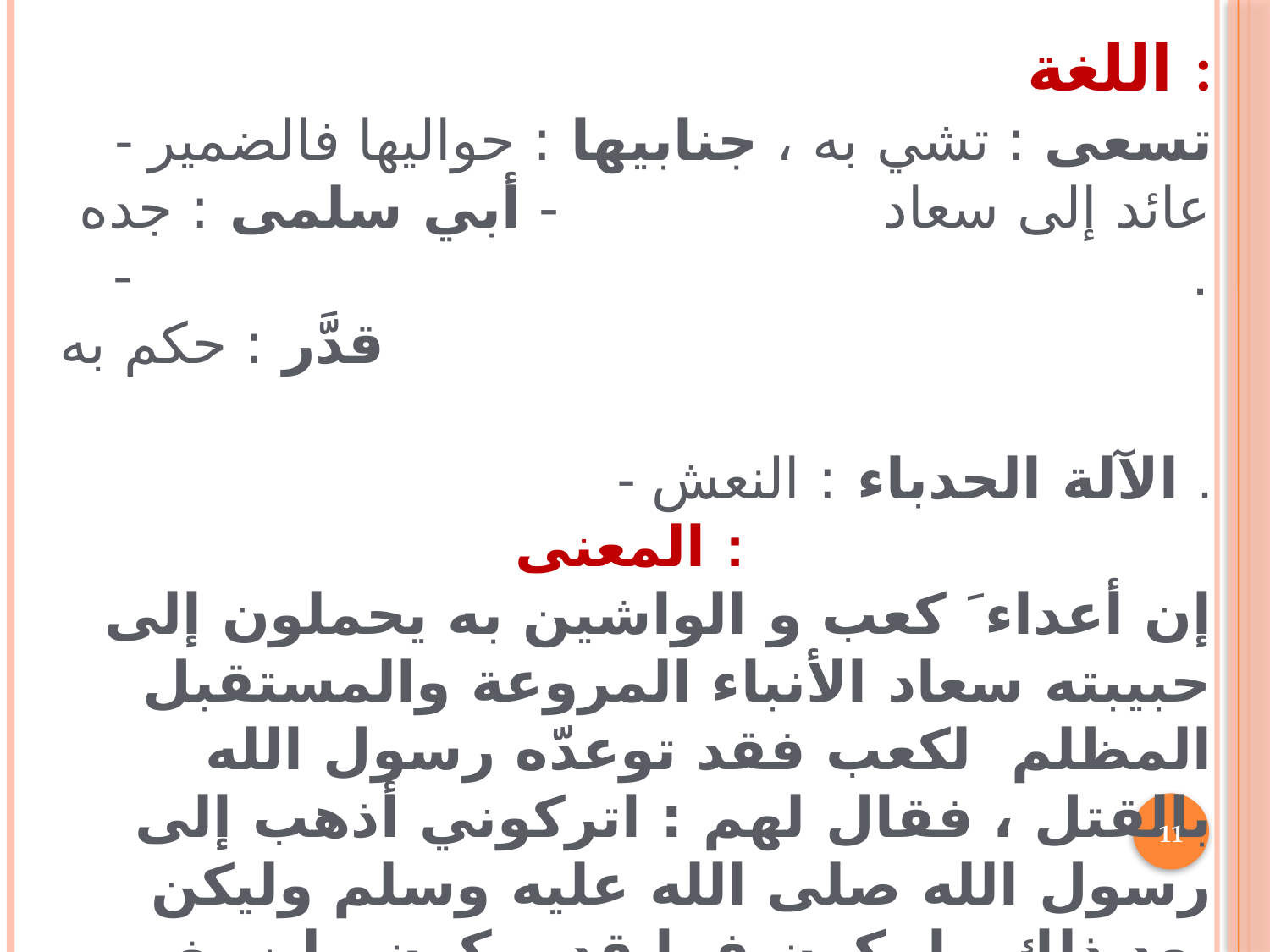

اللغة :
 - تسعى : تشي به ، جنابيها : حواليها فالضمير عائد إلى سعاد                  - أبي سلمى : جده  .                                                           - قدَّر : حكم به
 - الآلة الحدباء : النعش .
المعنى :
إن أعداء َ كعب و الواشين به يحملون إلى حبيبته سعاد الأنباء المروعة والمستقبل المظلم  لكعب فقد توعدّه رسول الله بالقتل ، فقال لهم : اتركوني أذهب إلى رسول الله صلى الله عليه وسلم وليكن بعد ذلك ما يكون فما قدر يكون ولن يغير ذهابي إلى رسول الله صلى الله عليه وسلم شيئًا مما كتبه الله علي فكل من ولدته أنثى وإن عاش سالماً من النوائب لا بد له من الموت مهما يطل عمره فمم الجزع يا نفسىي ولم تفرحون أيها الشامتون ؟
11